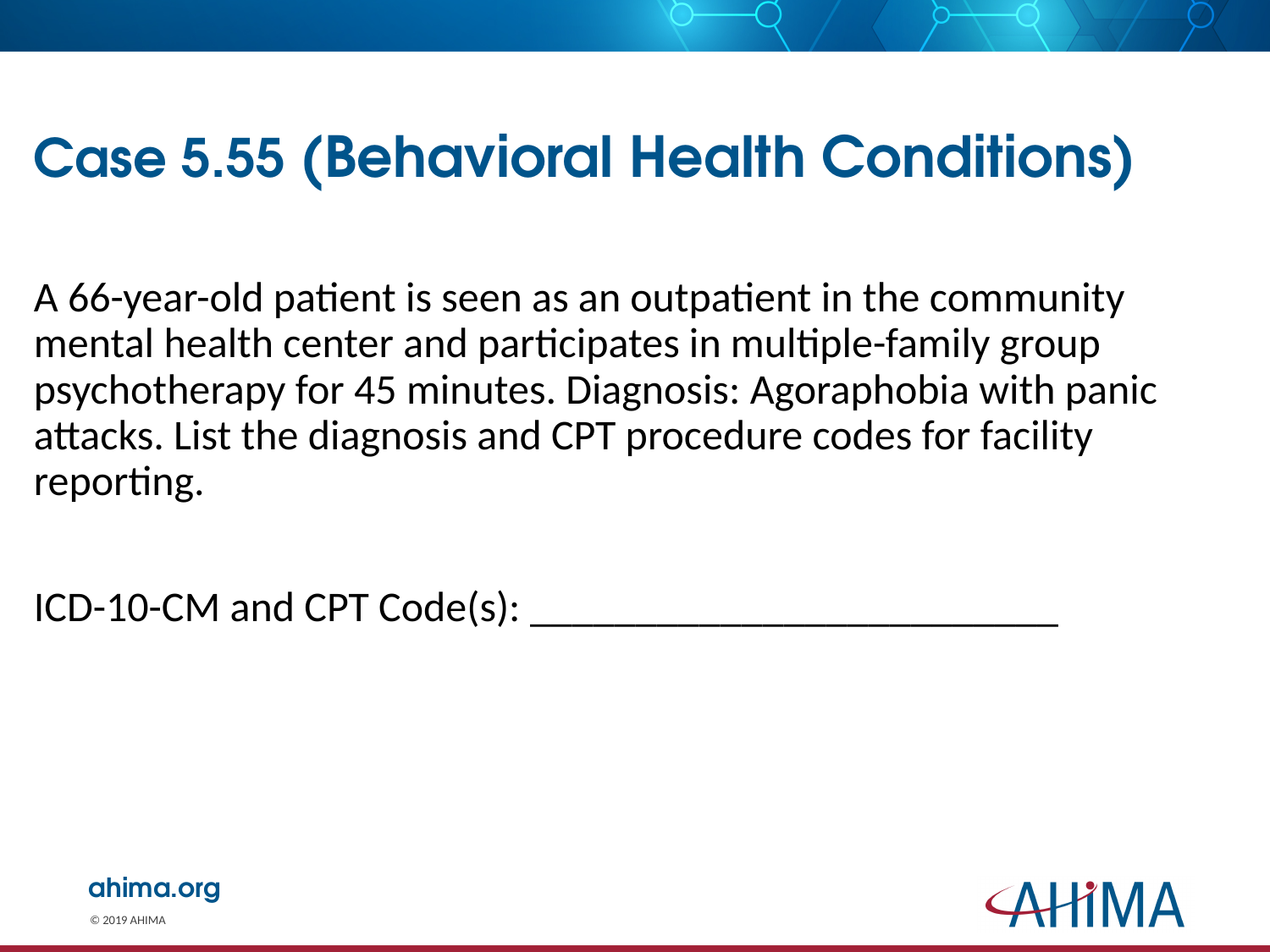

# Case 5.55 (Behavioral Health Conditions)

A 66-year-old patient is seen as an outpatient in the community mental health center and participates in multiple-family group psychotherapy for 45 minutes. Diagnosis: Agoraphobia with panic attacks. List the diagnosis and CPT procedure codes for facility reporting.

ICD-10-CM and CPT Code(s): _________________________